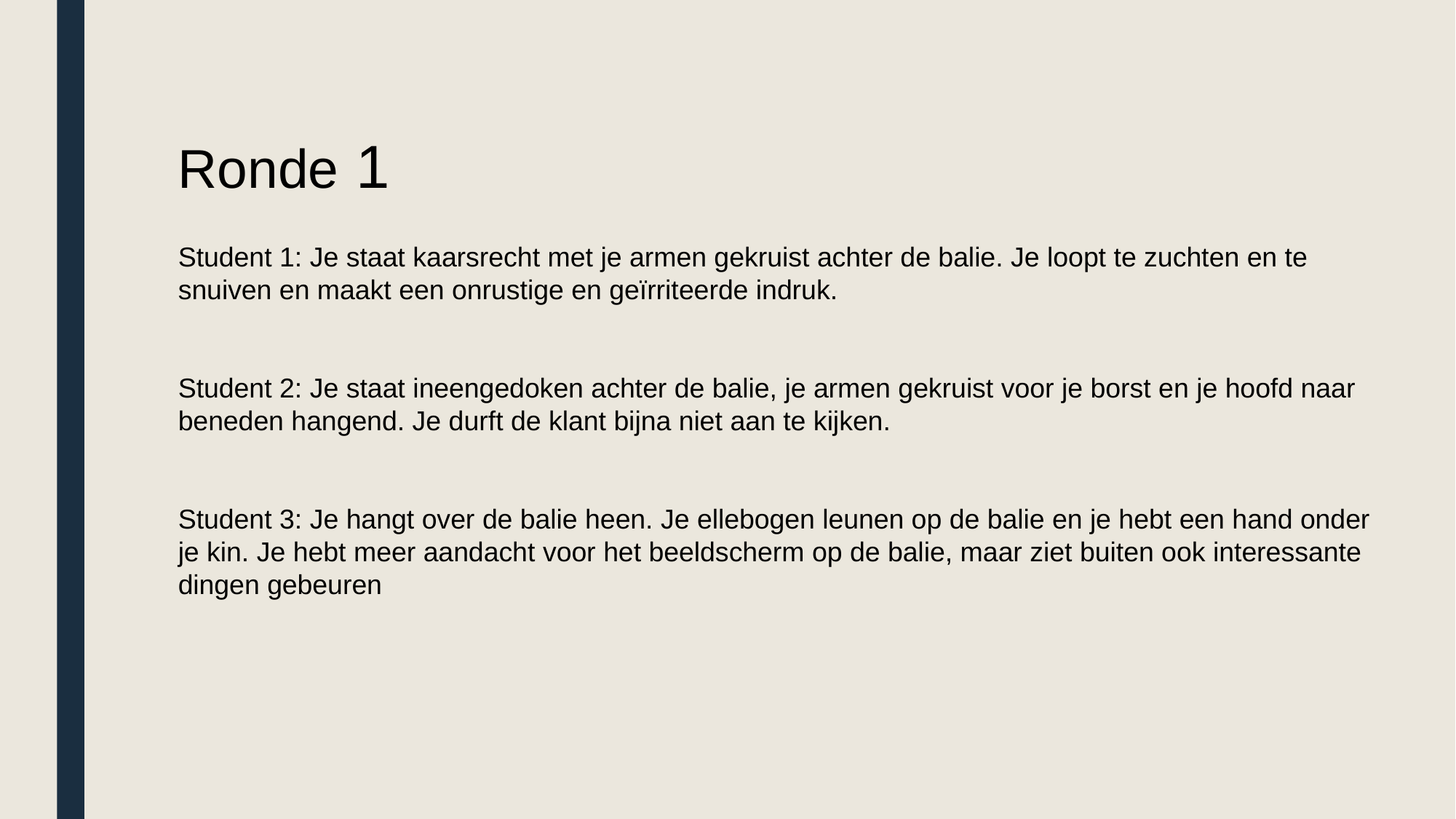

Ronde 1
Student 1: Je staat kaarsrecht met je armen gekruist achter de balie. Je loopt te zuchten en te snuiven en maakt een onrustige en geïrriteerde indruk.

Student 2: Je staat ineengedoken achter de balie, je armen gekruist voor je borst en je hoofd naar beneden hangend. Je durft de klant bijna niet aan te kijken.

Student 3: Je hangt over de balie heen. Je ellebogen leunen op de balie en je hebt een hand onder je kin. Je hebt meer aandacht voor het beeldscherm op de balie, maar ziet buiten ook interessante dingen gebeuren